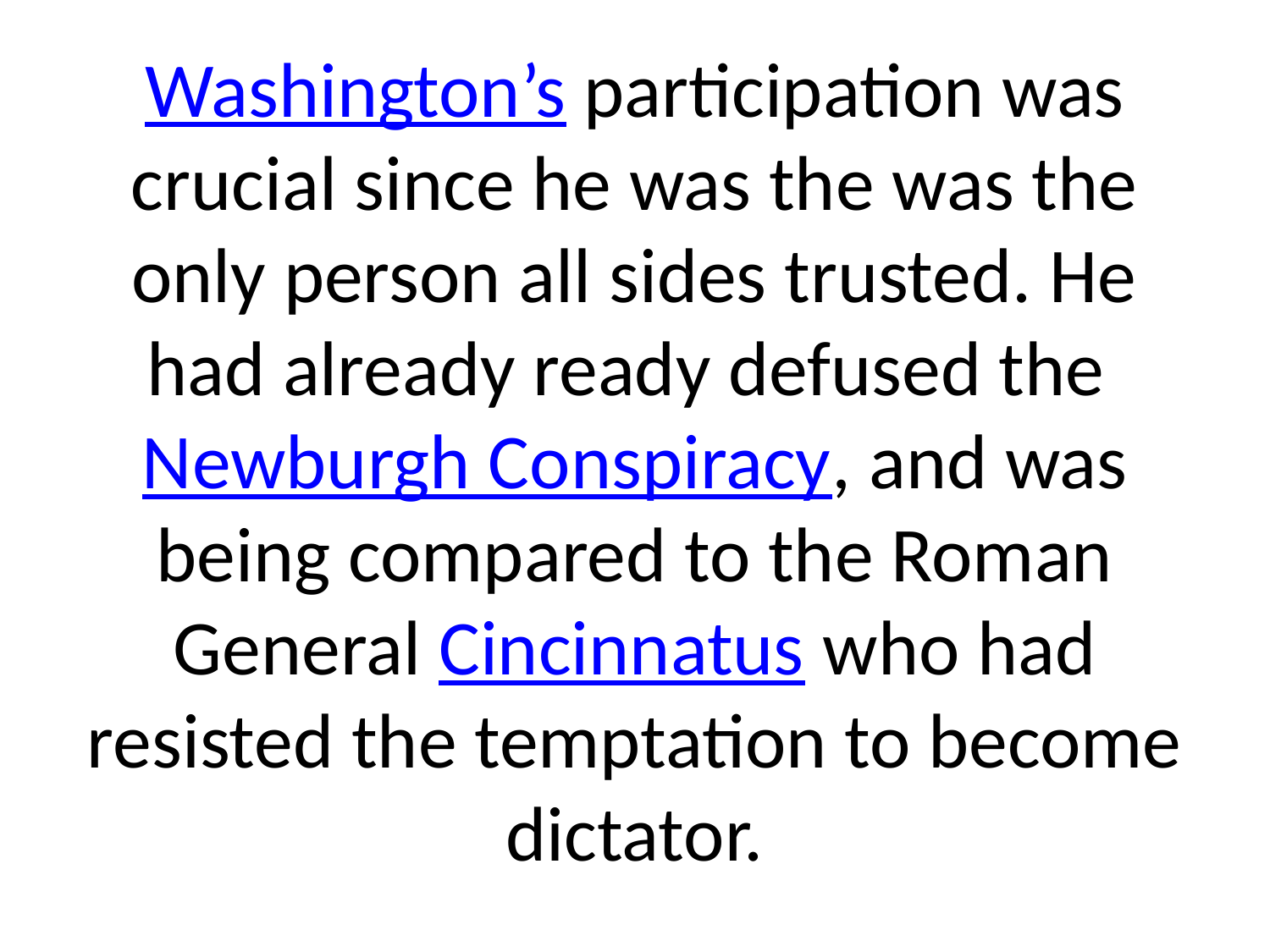

# Washington’s participation was crucial since he was the was the only person all sides trusted. He had already ready defused the Newburgh Conspiracy, and was being compared to the Roman General Cincinnatus who had resisted the temptation to become dictator.